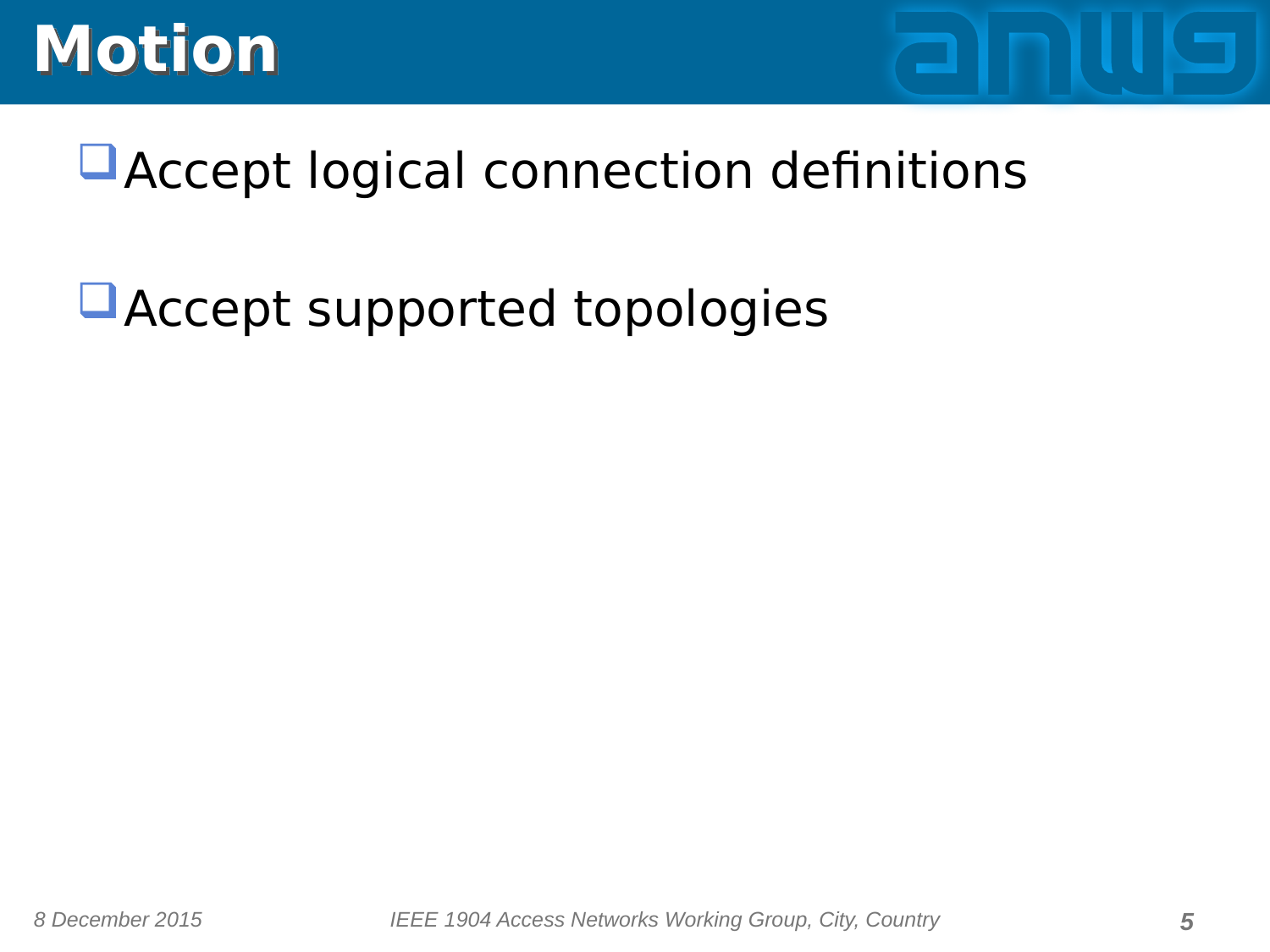

# Motion
Accept logical connection definitions

Accept supported topologies
8 December 2015
IEEE 1904 Access Networks Working Group, City, Country
5